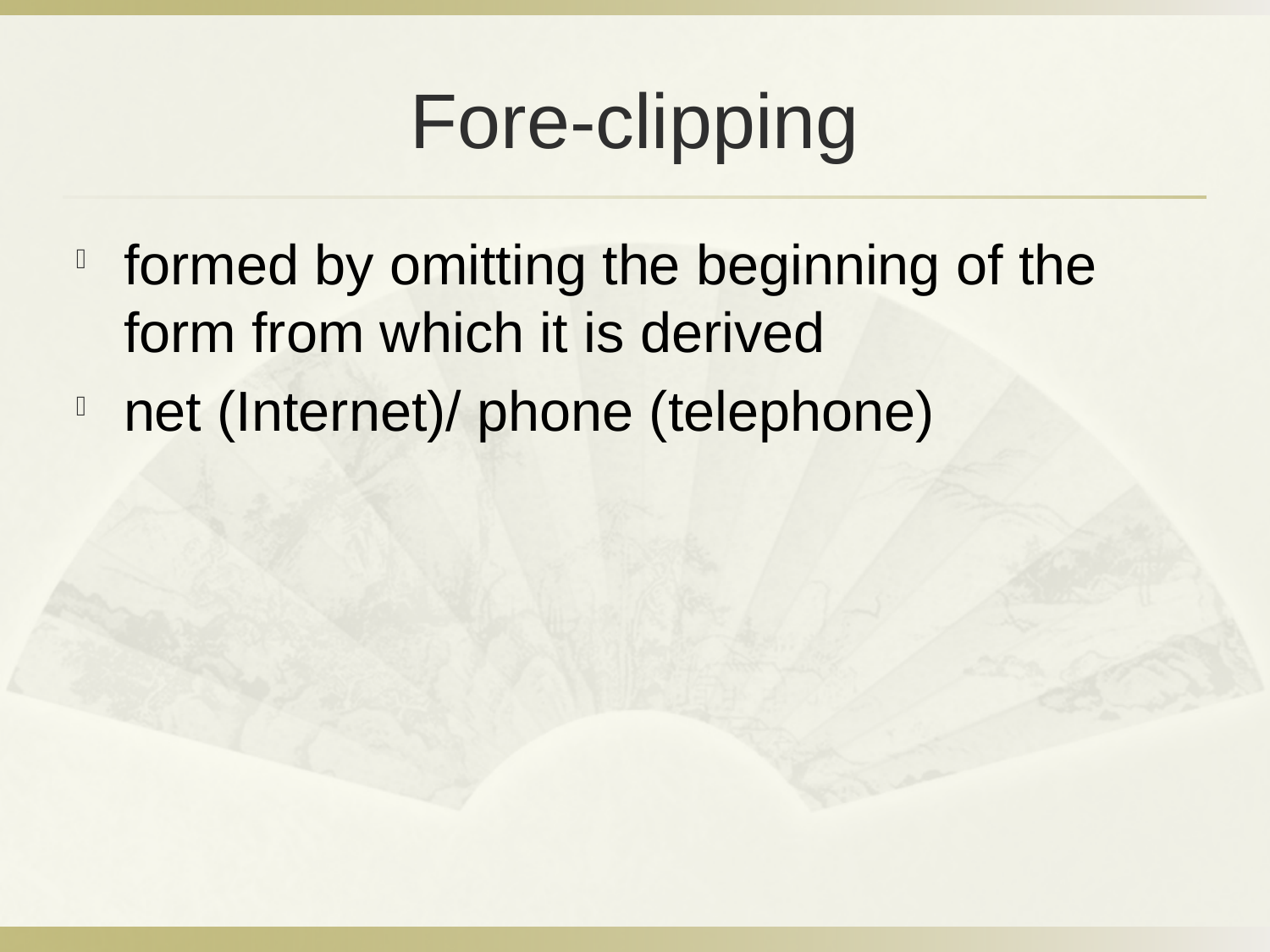

# Fore-clipping
formed by omitting the beginning of the form from which it is derived
net (Internet)/ phone (telephone)